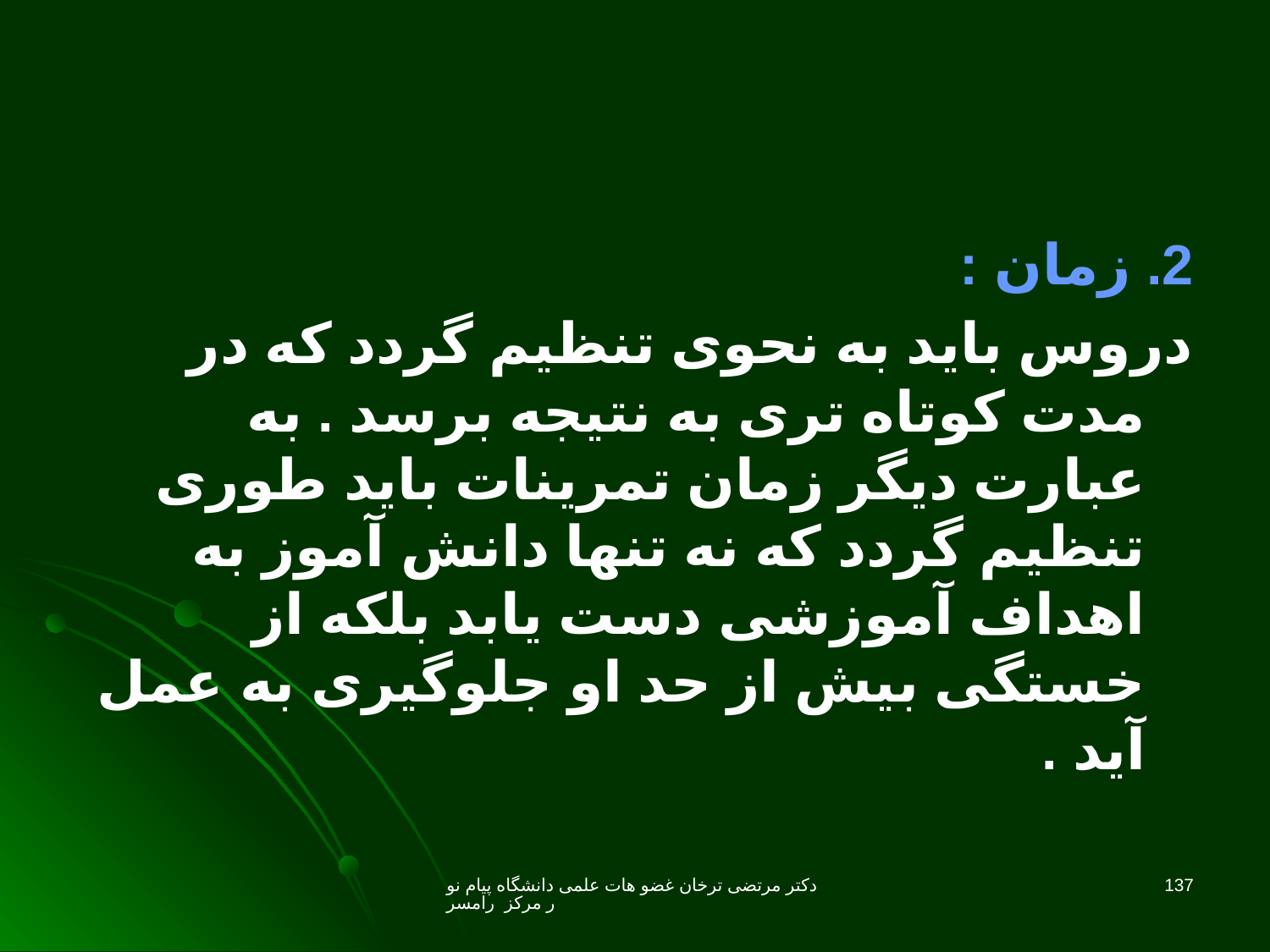

2. زمان :
دروس باید به نحوی تنظیم گردد که در مدت کوتاه تری به نتیجه برسد . به عبارت دیگر زمان تمرینات باید طوری تنظیم گردد که نه تنها دانش آموز به اهداف آموزشی دست یابد بلکه از خستگی بیش از حد او جلوگیری به عمل آید .
دکتر مرتضی ترخان غضو هات علمی دانشگاه پیام نور مرکز رامسر
137